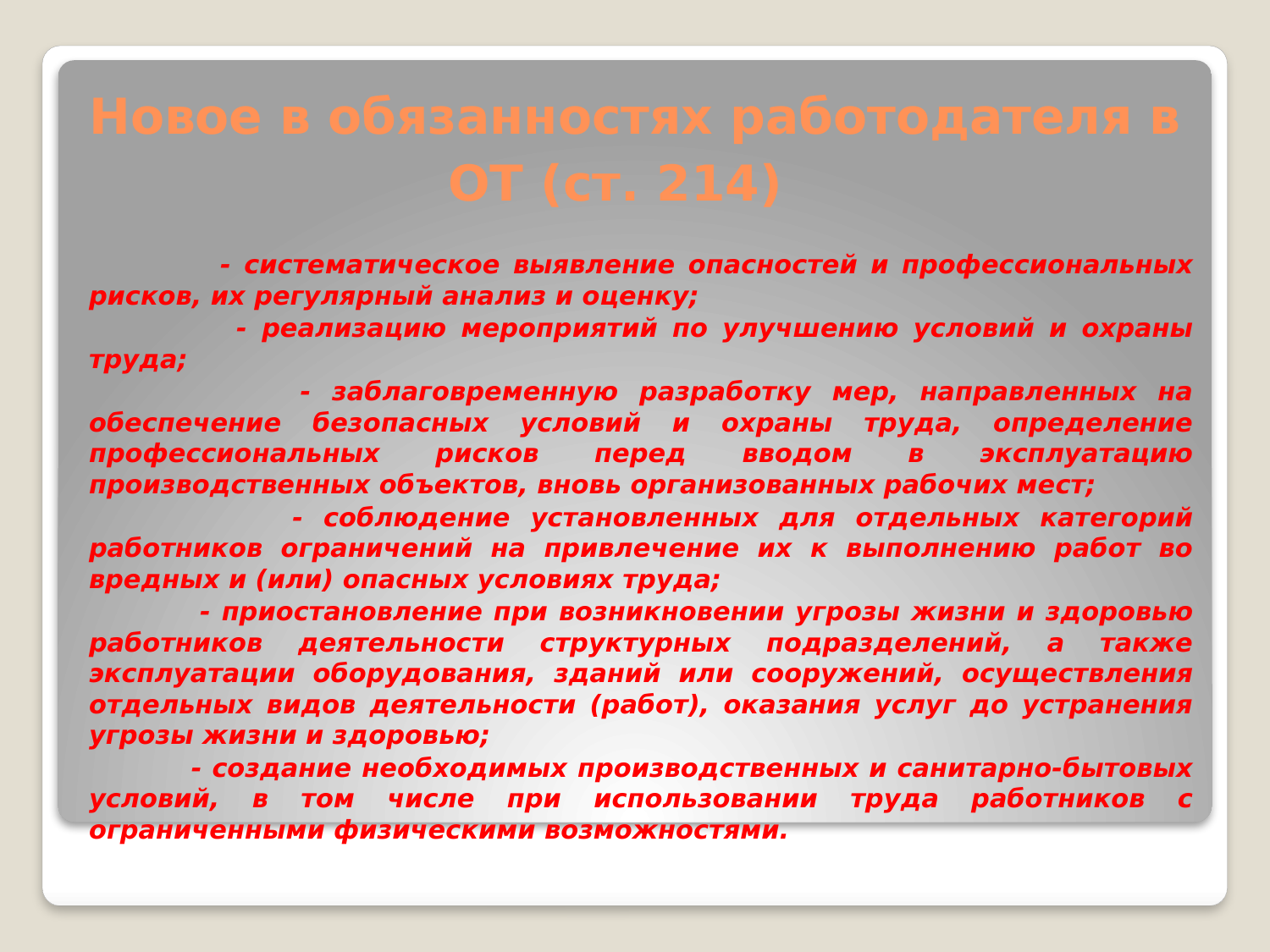

# Новое в обязанностях работодателя в ОТ (ст. 214)

          - систематическое выявление опасностей и профессиональных рисков, их регулярный анализ и оценку;
          - реализацию мероприятий по улучшению условий и охраны труда;
          - заблаговременную разработку мер, направленных на обеспечение безопасных условий и охраны труда, определение профессиональных рисков перед вводом в эксплуатацию производственных объектов, вновь организованных рабочих мест;
          - соблюдение установленных для отдельных категорий работников ограничений на привлечение их к выполнению работ во вредных и (или) опасных условиях труда;
          - приостановление при возникновении угрозы жизни и здоровью работников деятельности структурных подразделений, а также эксплуатации оборудования, зданий или сооружений, осуществления отдельных видов деятельности (работ), оказания услуг до устранения угрозы жизни и здоровью;
          - создание необходимых производственных и санитарно-бытовых условий, в том числе при использовании труда работников с ограниченными физическими возможностями.